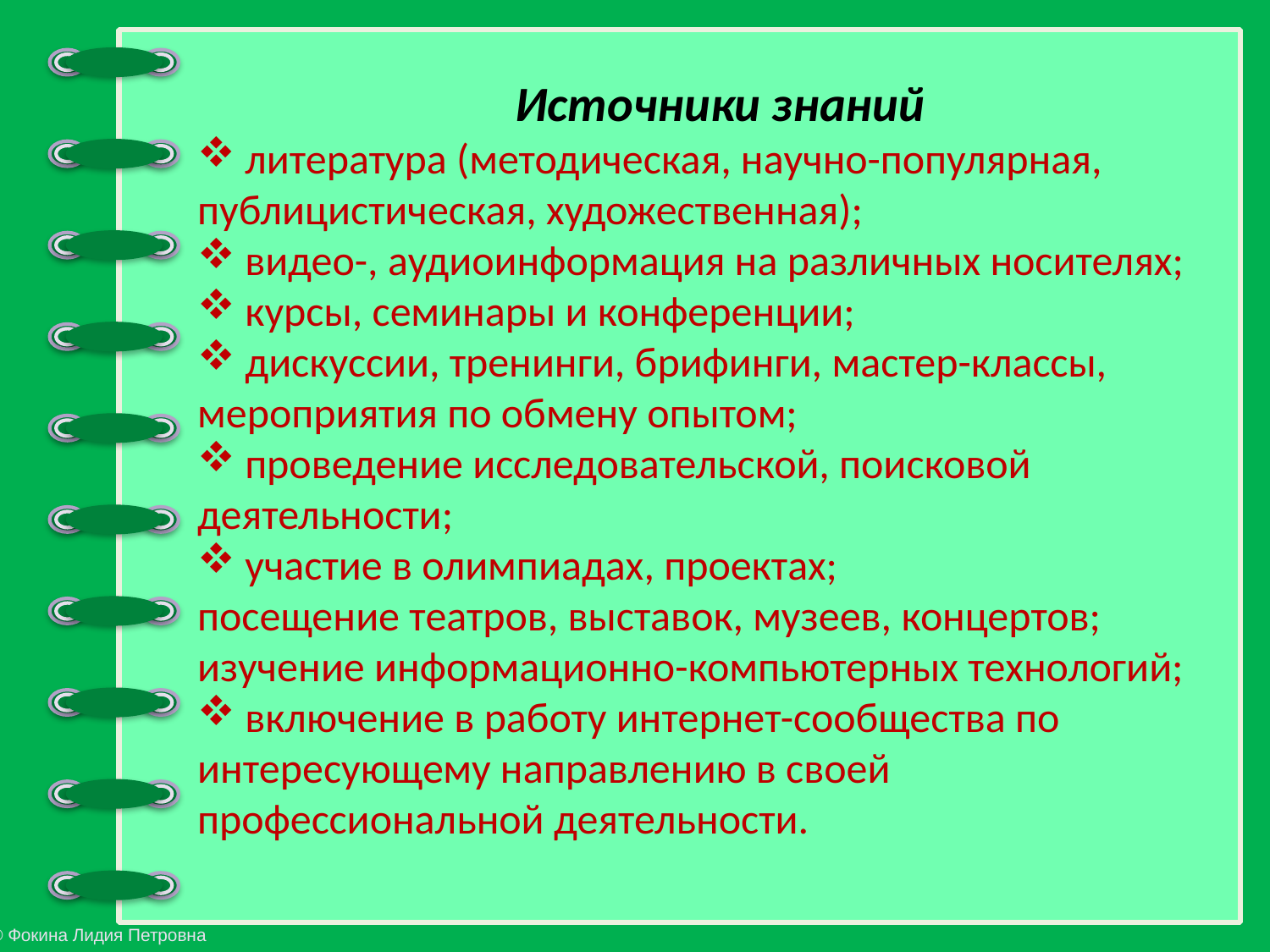

Источники знаний
литература (методическая, научно-популярная,
публицистическая, художественная);
видео-, аудиоинформация на различных носителях;
курсы, семинары и конференции;
дискуссии, тренинги, брифинги, мастер-классы,
мероприятия по обмену опытом;
проведение исследовательской, поисковой
деятельности;
участие в олимпиадах, проектах;
посещение театров, выставок, музеев, концертов;
изучение информационно-компьютерных технологий;
включение в работу интернет-сообщества по
интересующему направлению в своей
профессиональной деятельности.